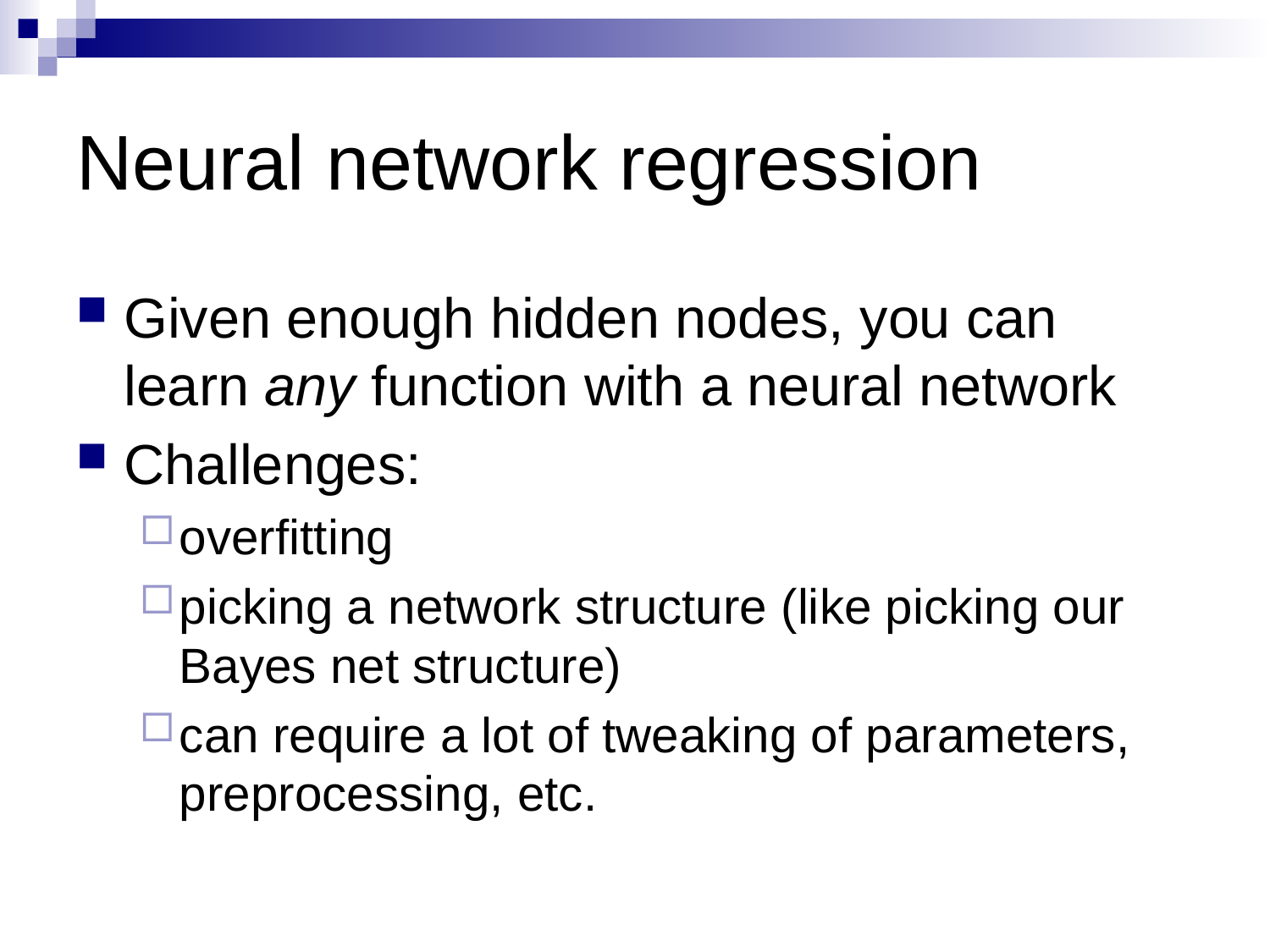

# Neural network regression
Given enough hidden nodes, you can learn any function with a neural network
Challenges:
overfitting
picking a network structure (like picking our Bayes net structure)
can require a lot of tweaking of parameters, preprocessing, etc.